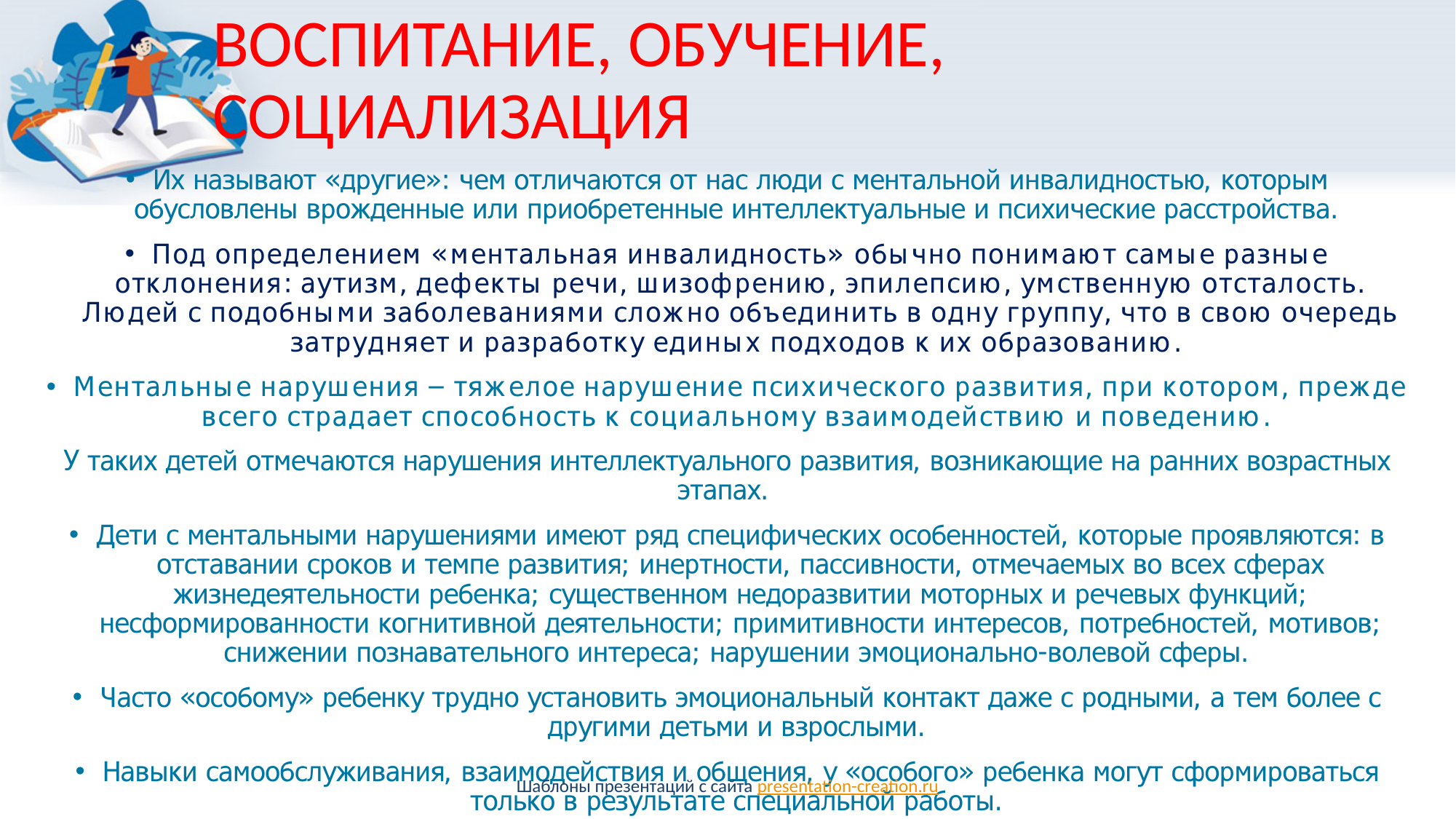

# ВОСПИТАНИЕ, ОБУЧЕНИЕ, СОЦИАЛИЗАЦИЯ
Их называют «другие»: чем отличаются от нас люди с ментальной инвалидностью, которым обусловлены врожденные или приобретенные интеллектуальные и психические расстройства.
Под определением «ментальная инвалидность» обычно понимают самые разные отклонения: аутизм, дефекты речи, шизофрению, эпилепсию, умственную отсталость. Людей с подобными заболеваниями сложно объединить в одну группу, что в свою очередь затрудняет и разработку единых подходов к их образованию.
Ментальные нарушения – тяжелое нарушение психического развития, при котором, прежде всего страдает способность к социальному взаимодействию и поведению.
У таких детей отмечаются нарушения интеллектуального развития, возникающие на ранних возрастных этапах.
Дети с ментальными нарушениями имеют ряд специфических особенностей, которые проявляются: в отставании сроков и темпе развития; инертности, пассивности, отмечаемых во всех сферах жизнедеятельности ребенка; существенном недоразвитии моторных и речевых функций; несформированности когнитивной деятельности; примитивности интересов, потребностей, мотивов; снижении познавательного интереса; нарушении эмоционально-волевой сферы.
Часто «особому» ребенку трудно установить эмоциональный контакт даже с родными, а тем более с другими детьми и взрослыми.
Навыки самообслуживания, взаимодействия и общения, у «особого» ребенка могут сформироваться только в результате специальной работы.
Шаблоны презентаций с сайта presentation-creation.ru